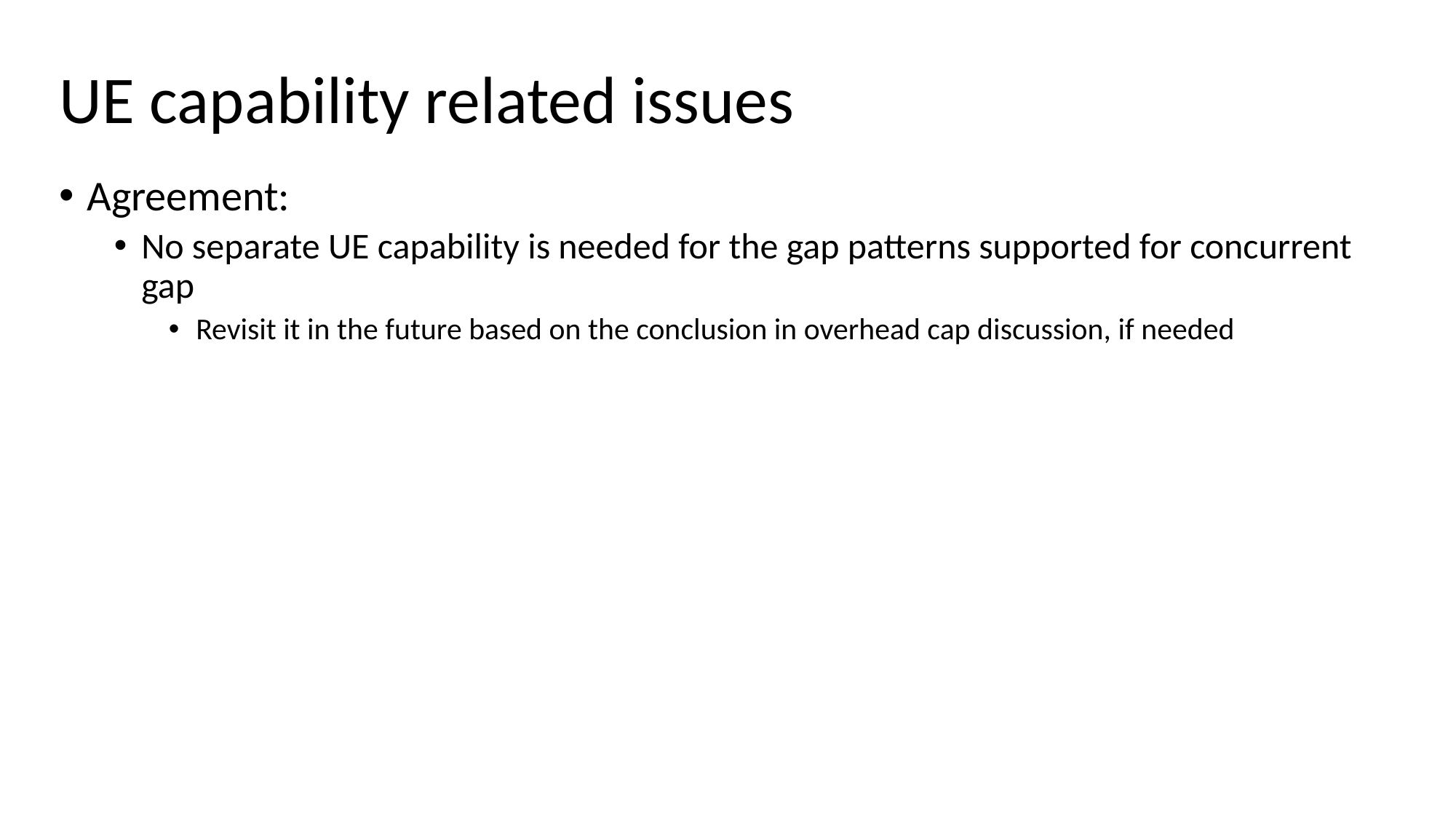

# UE capability related issues
Agreement:
No separate UE capability is needed for the gap patterns supported for concurrent gap
Revisit it in the future based on the conclusion in overhead cap discussion, if needed